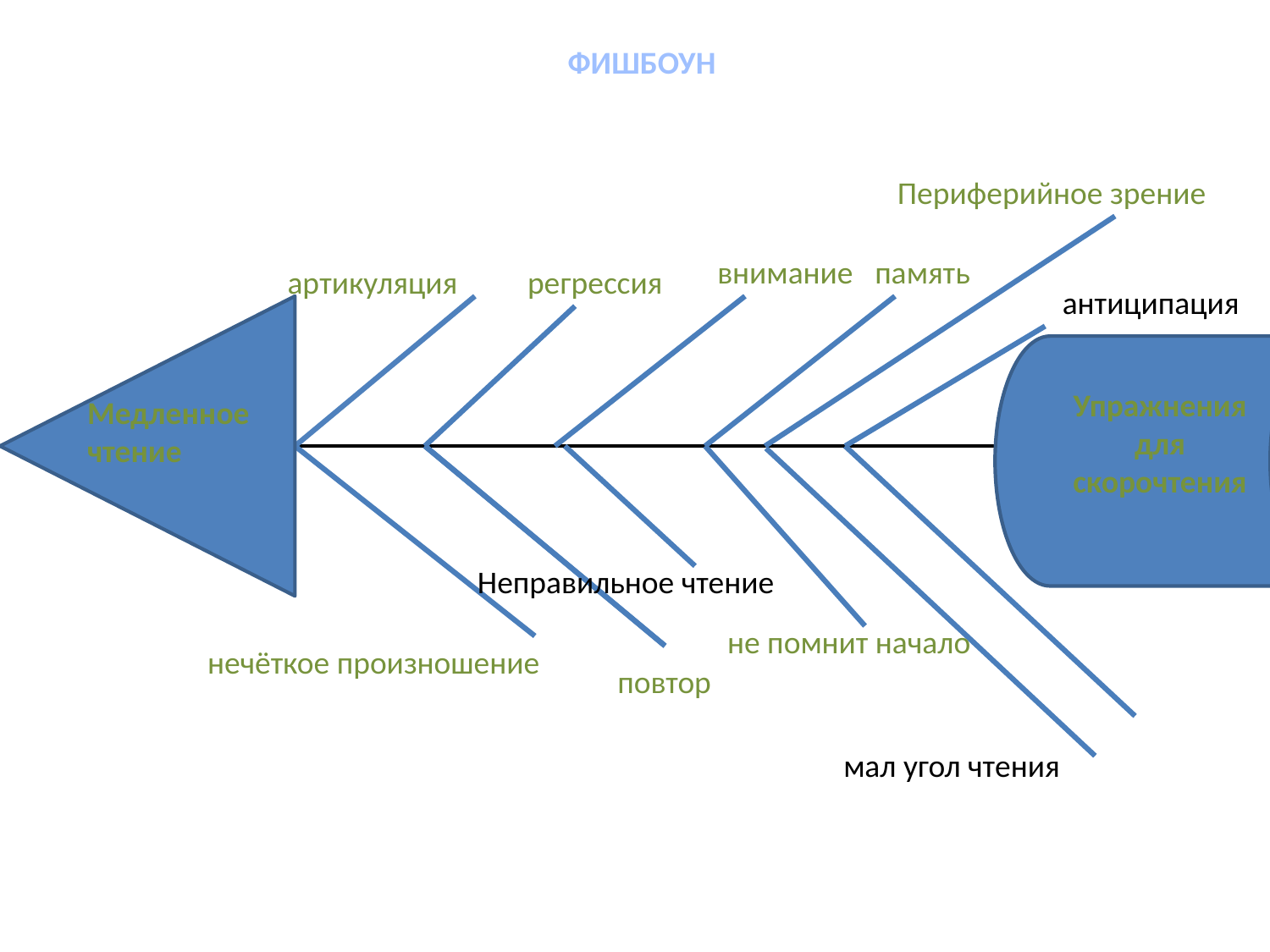

ФИШБОУН
Периферийное зрение
внимание   память
артикуляция
регрессия
антиципация

Упражнения для скорочтения

Медленное чтение
Неправильное чтение
не помнит начало
нечёткое произношение
повтор
мал угол чтения